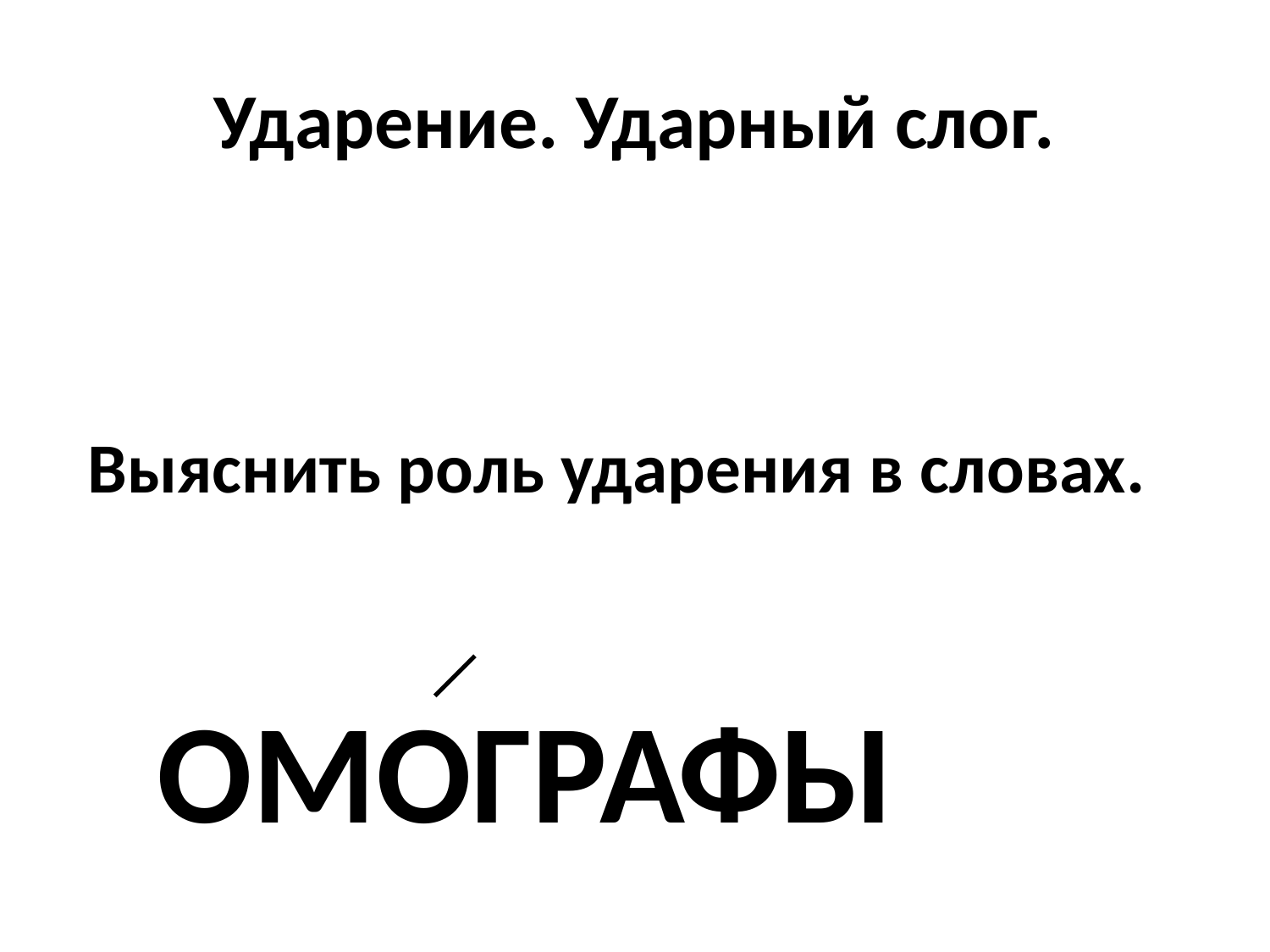

# Ударение. Ударный слог.
Выяснить роль ударения в словах.
ОМОГРАФЫ